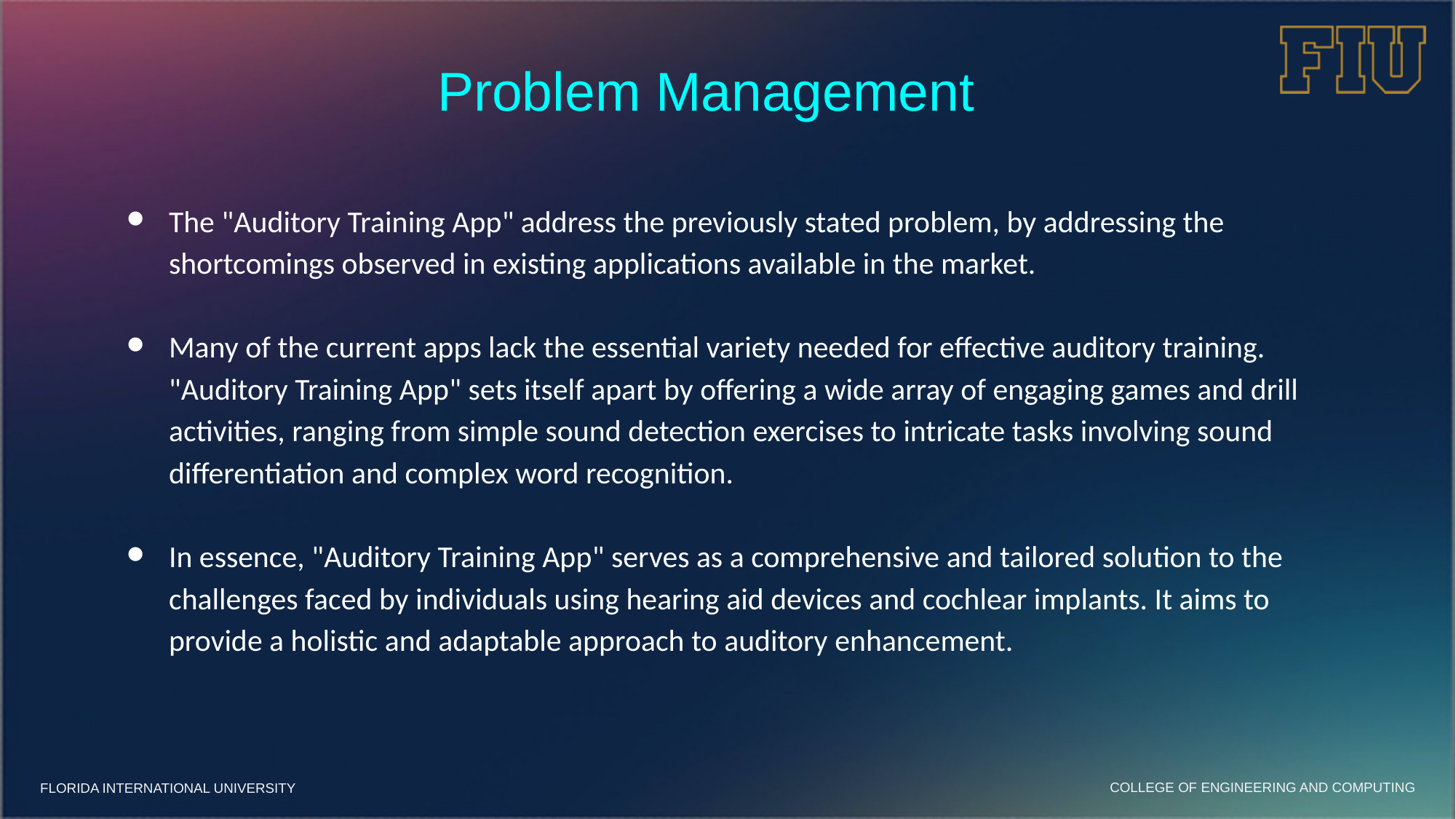

# Problem Management
The "Auditory Training App" address the previously stated problem, by addressing the shortcomings observed in existing applications available in the market.

Many of the current apps lack the essential variety needed for effective auditory training. "Auditory Training App" sets itself apart by offering a wide array of engaging games and drill activities, ranging from simple sound detection exercises to intricate tasks involving sound differentiation and complex word recognition.

In essence, "Auditory Training App" serves as a comprehensive and tailored solution to the challenges faced by individuals using hearing aid devices and cochlear implants. It aims to provide a holistic and adaptable approach to auditory enhancement.